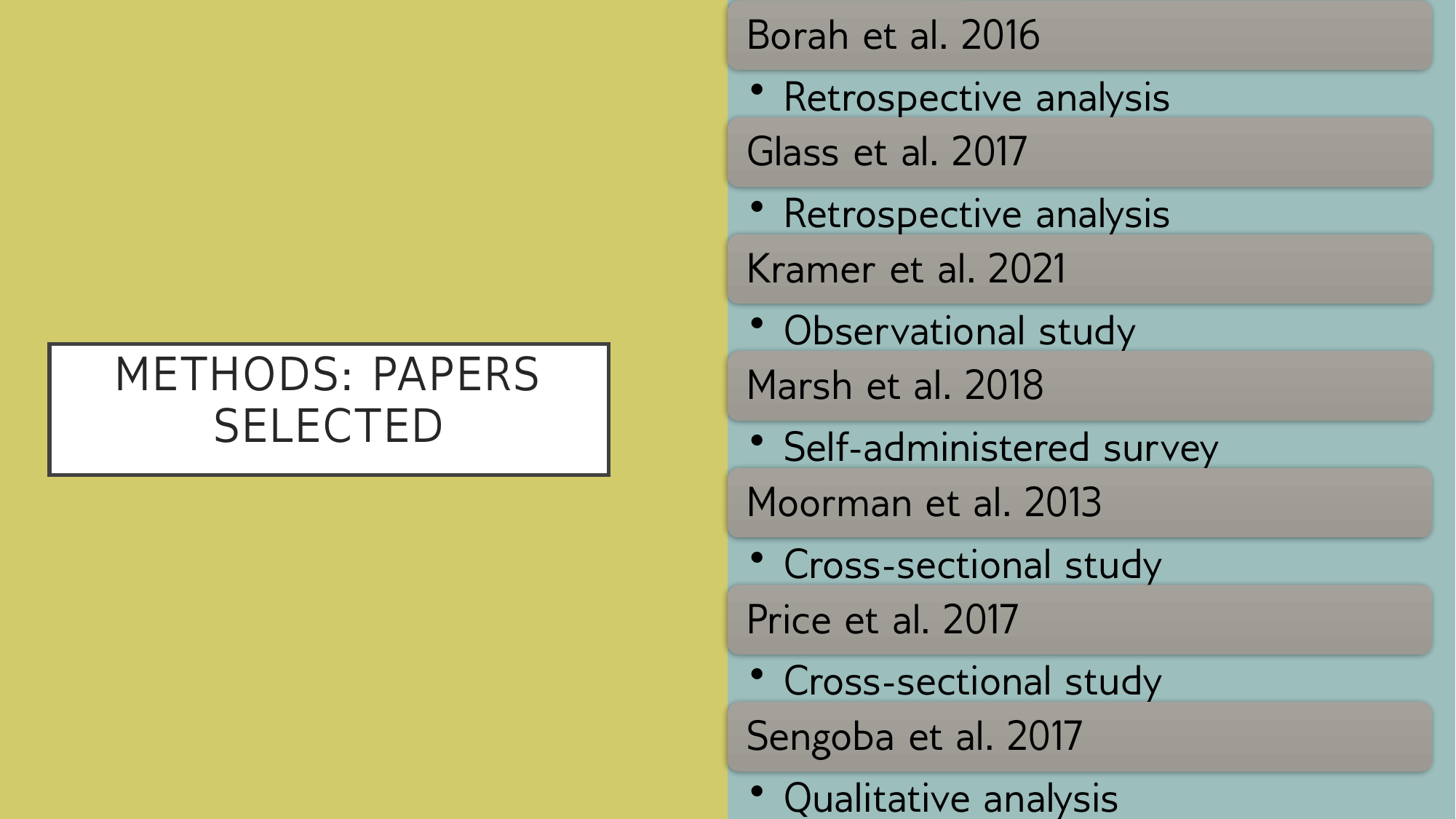

Borah et al. 2016
Retrospective analysis
Glass et al. 2017
Retrospective analysis
Kramer et al. 2021
Observational study
Marsh et al. 2018
Self-administered survey
Moorman et al. 2013
Cross-sectional study
Price et al. 2017
Cross-sectional study
Sengoba et al. 2017
Qualitative analysis
# Methods: Papers Selected